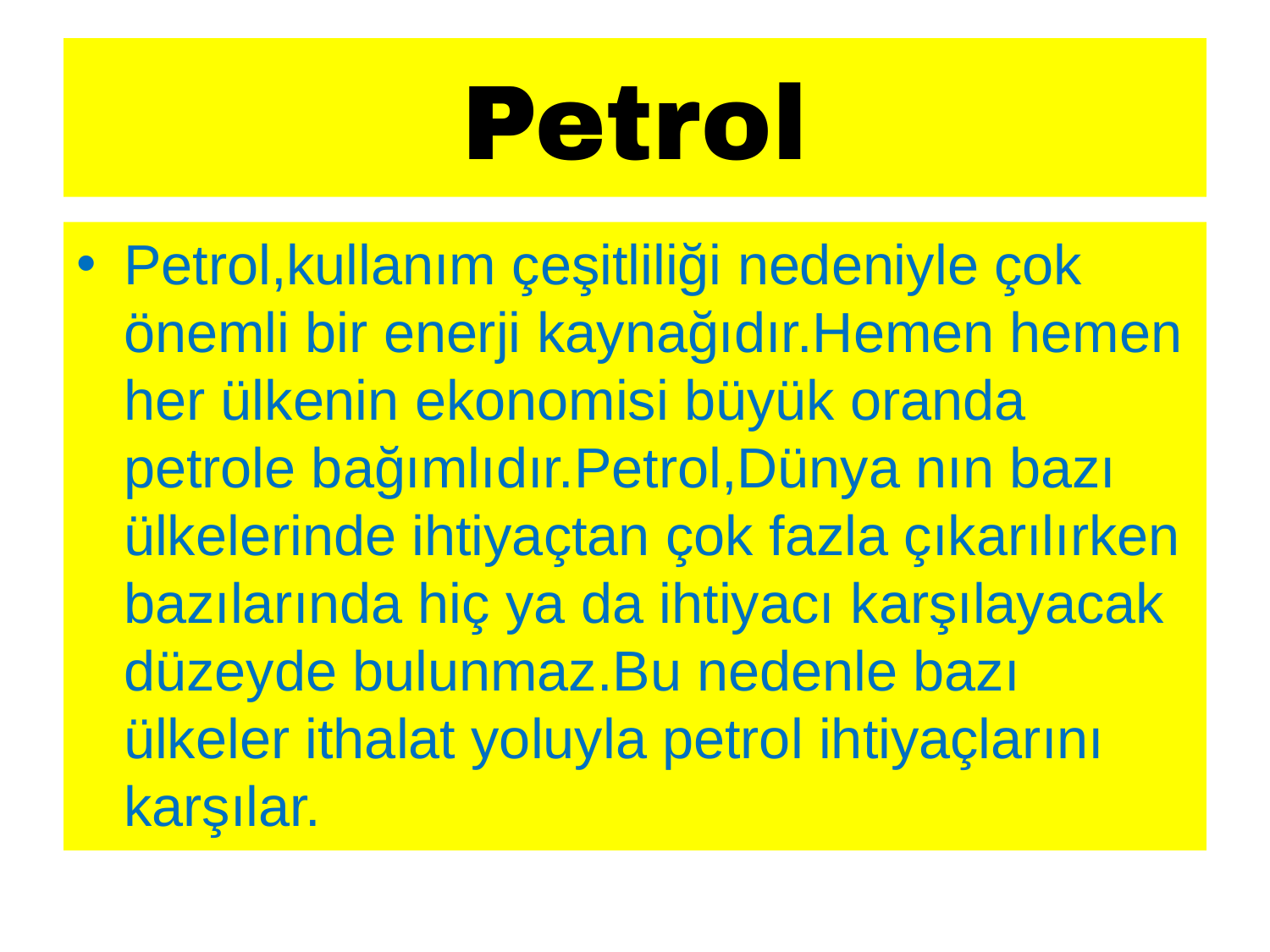

# Petrol
Petrol,kullanım çeşitliliği nedeniyle çok önemli bir enerji kaynağıdır.Hemen hemen her ülkenin ekonomisi büyük oranda petrole bağımlıdır.Petrol,Dünya nın bazı ülkelerinde ihtiyaçtan çok fazla çıkarılırken bazılarında hiç ya da ihtiyacı karşılayacak düzeyde bulunmaz.Bu nedenle bazı ülkeler ithalat yoluyla petrol ihtiyaçlarını karşılar.